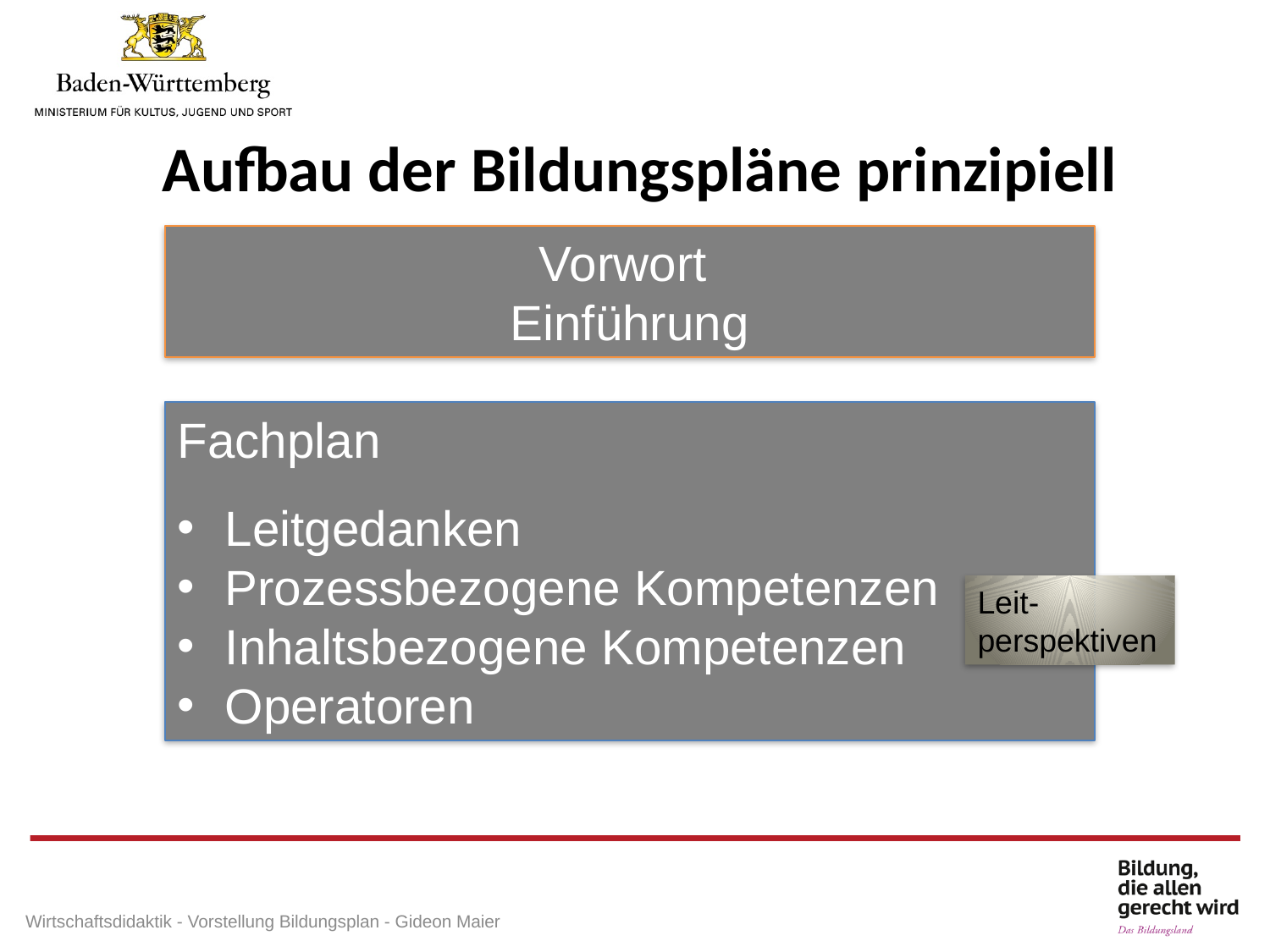

Aufbau der Bildungspläne prinzipiell
Vorwort
Einführung
Fachplan

Leitgedanken
Prozessbezogene Kompetenzen
Inhaltsbezogene Kompetenzen
Operatoren
Leit-perspektiven
Wirtschaftsdidaktik - Vorstellung Bildungsplan - Gideon Maier